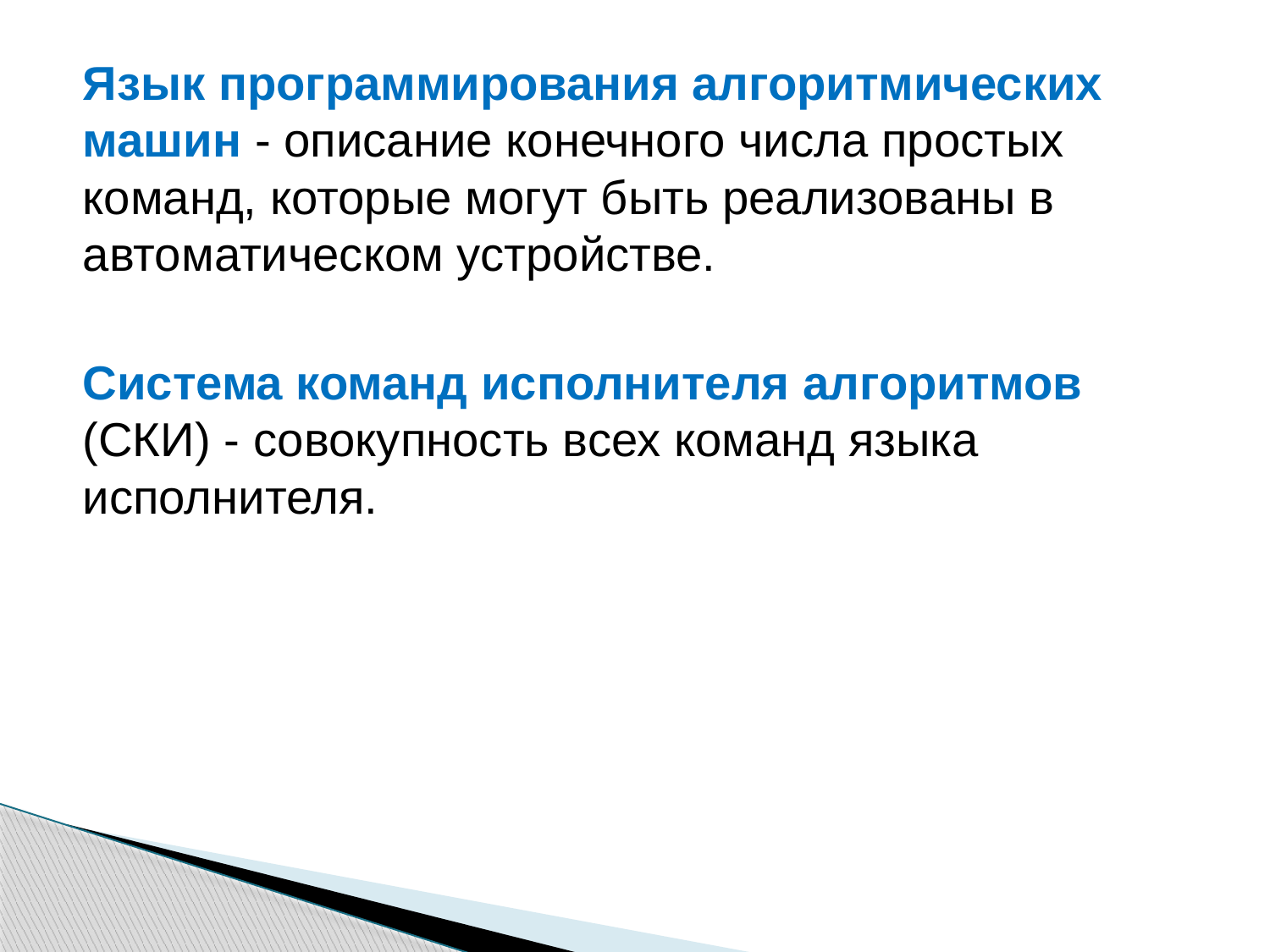

Язык программирования алгоритмических машин - описание конечного числа простых команд, которые могут быть реализованы в автоматическом устройстве.

Система команд исполнителя алгоритмов (СКИ) - совокупность всех команд языка исполнителя.